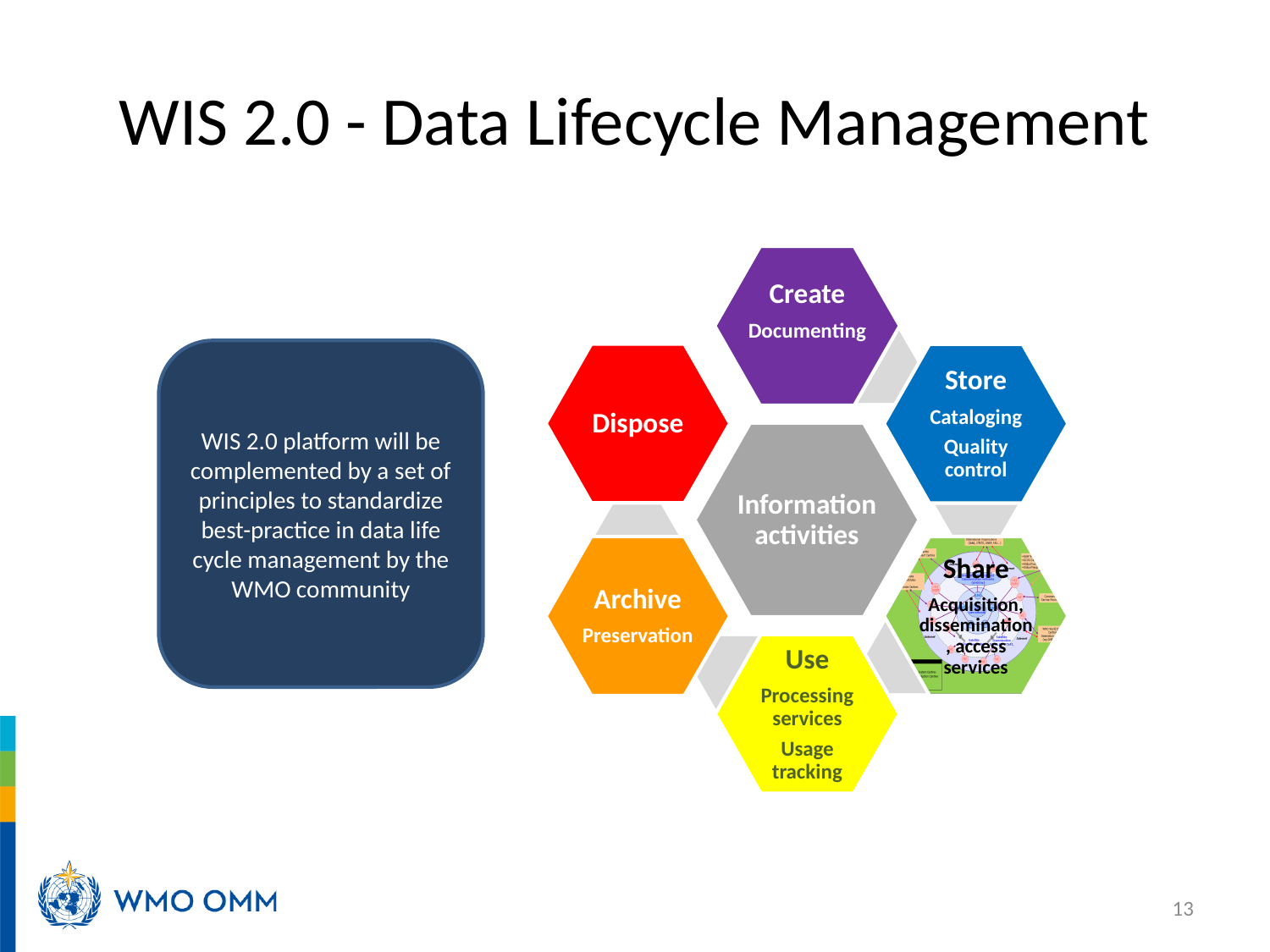

# WIS 2.0 - Data Lifecycle Management
Information activities
Create
Documenting

Store
Cataloging
Quality control
Share
Acquisition, dissemination, access services
Use
Processing services
Usage tracking
Archive
Preservation
Dispose
WIS 2.0 platform will be complemented by a set of principles to standardize best-practice in data life cycle management by the WMO community
13